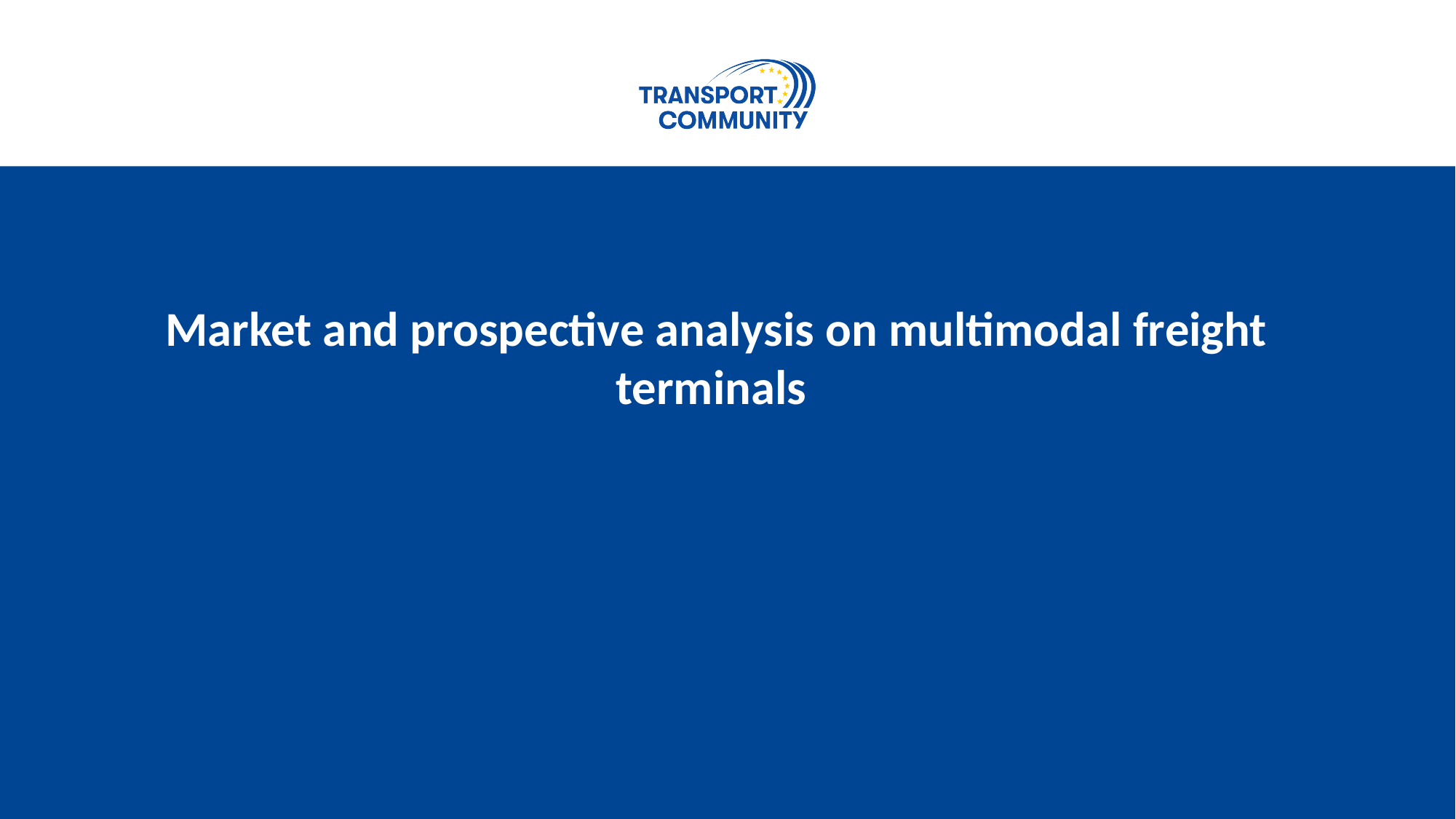

Market and prospective analysis on multimodal freight terminals
#